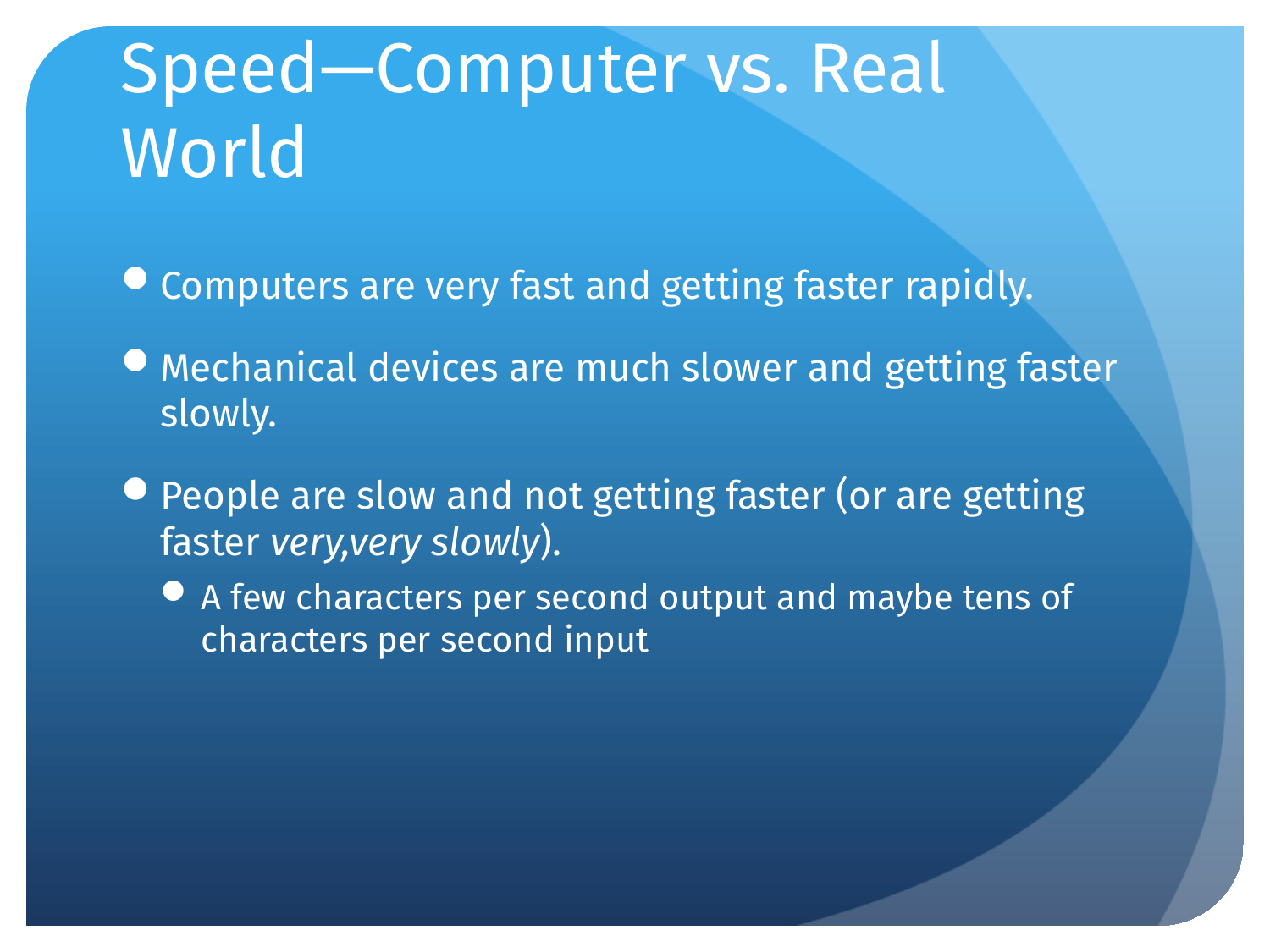

# Speed—Computer vs. Real World
Computers are very fast and getting faster rapidly.
Mechanical devices are much slower and getting faster slowly.
People are slow and not getting faster (or are getting faster very,very slowly).
A few characters per second output and maybe tens of characters per second input